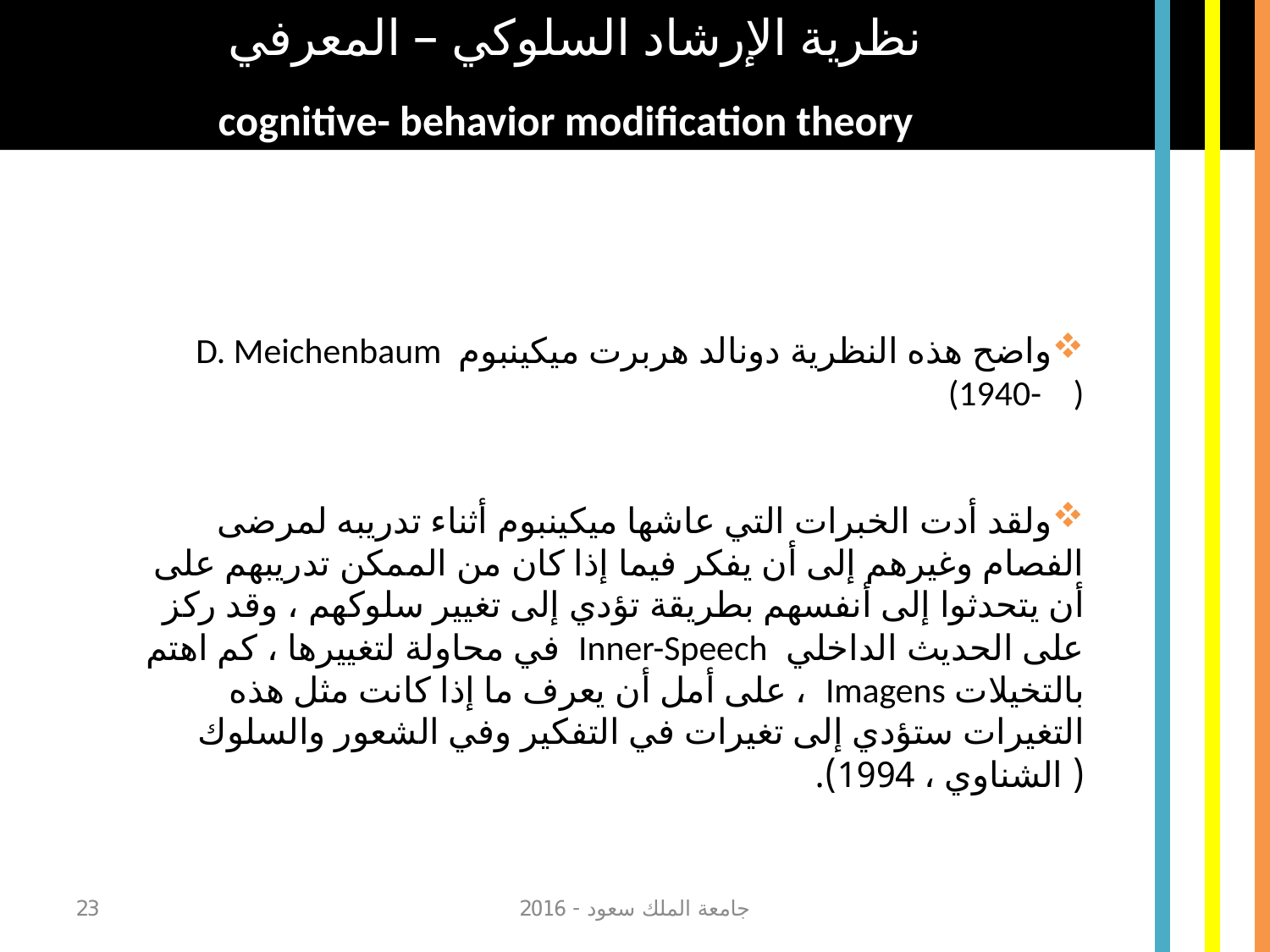

نظرية الإرشاد السلوكي – المعرفي
 cognitive- behavior modification theory

واضح هذه النظرية دونالد هربرت ميكينبوم D. Meichenbaum  (1940-    )

ولقد أدت الخبرات التي عاشها ميكينبوم أثناء تدريبه لمرضى الفصام وغيرهم إلى أن يفكر فيما إذا كان من الممكن تدريبهم على أن يتحدثوا إلى أنفسهم بطريقة تؤدي إلى تغيير سلوكهم ، وقد ركز على الحديث الداخلي  Inner-Speech  في محاولة لتغييرها ، كم اهتم بالتخيلات Imagens  ، على أمل أن يعرف ما إذا كانت مثل هذه التغيرات ستؤدي إلى تغيرات في التفكير وفي الشعور والسلوك ( الشناوي ، 1994).
23
جامعة الملك سعود - 2016